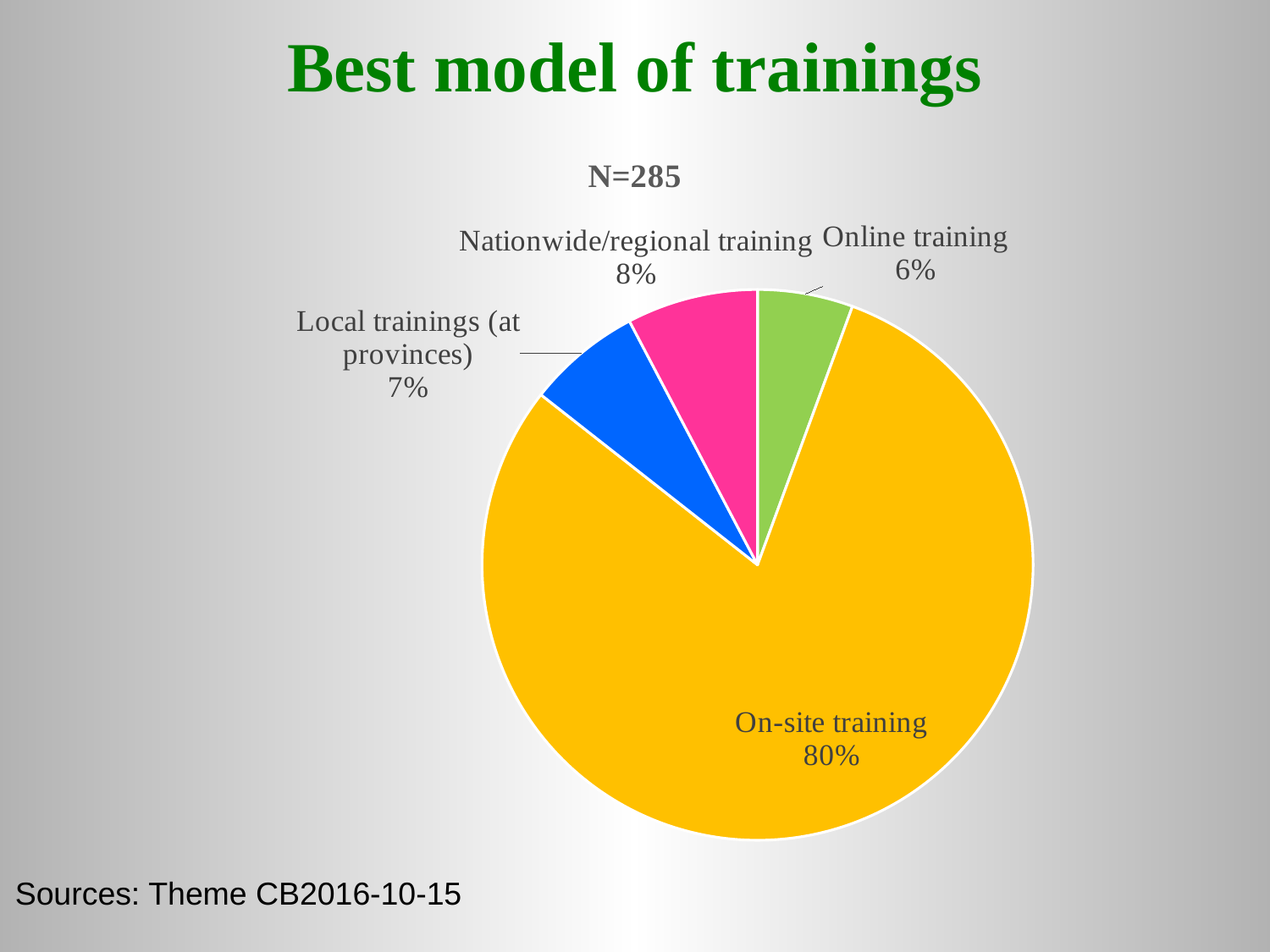

# Best model of trainings

### Chart:

| Category | N=285 |
|---|---|
| Online training | 5.6 |
| On-site training | 80.0 |
| Local trainings (at provinces) | 6.7 |
| Nationwide/regional training | 7.7 |
Sources: Theme CB2016-10-15